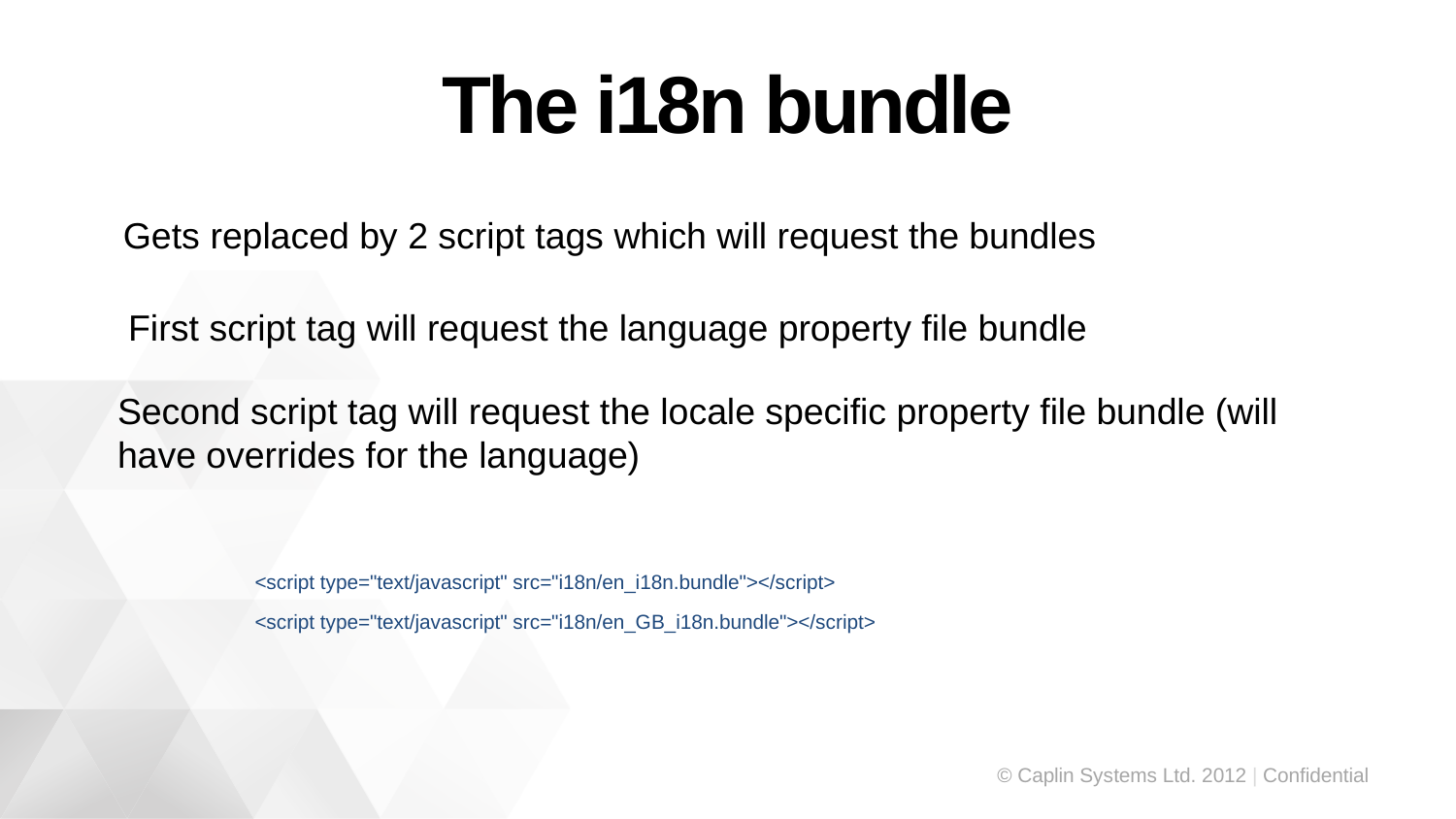

# The i18n bundle
Gets replaced by 2 script tags which will request the bundles
First script tag will request the language property file bundle
Second script tag will request the locale specific property file bundle (will have overrides for the language)

<script type="text/javascript" src="i18n/en_i18n.bundle"></script>
<script type="text/javascript" src="i18n/en_GB_i18n.bundle"></script>